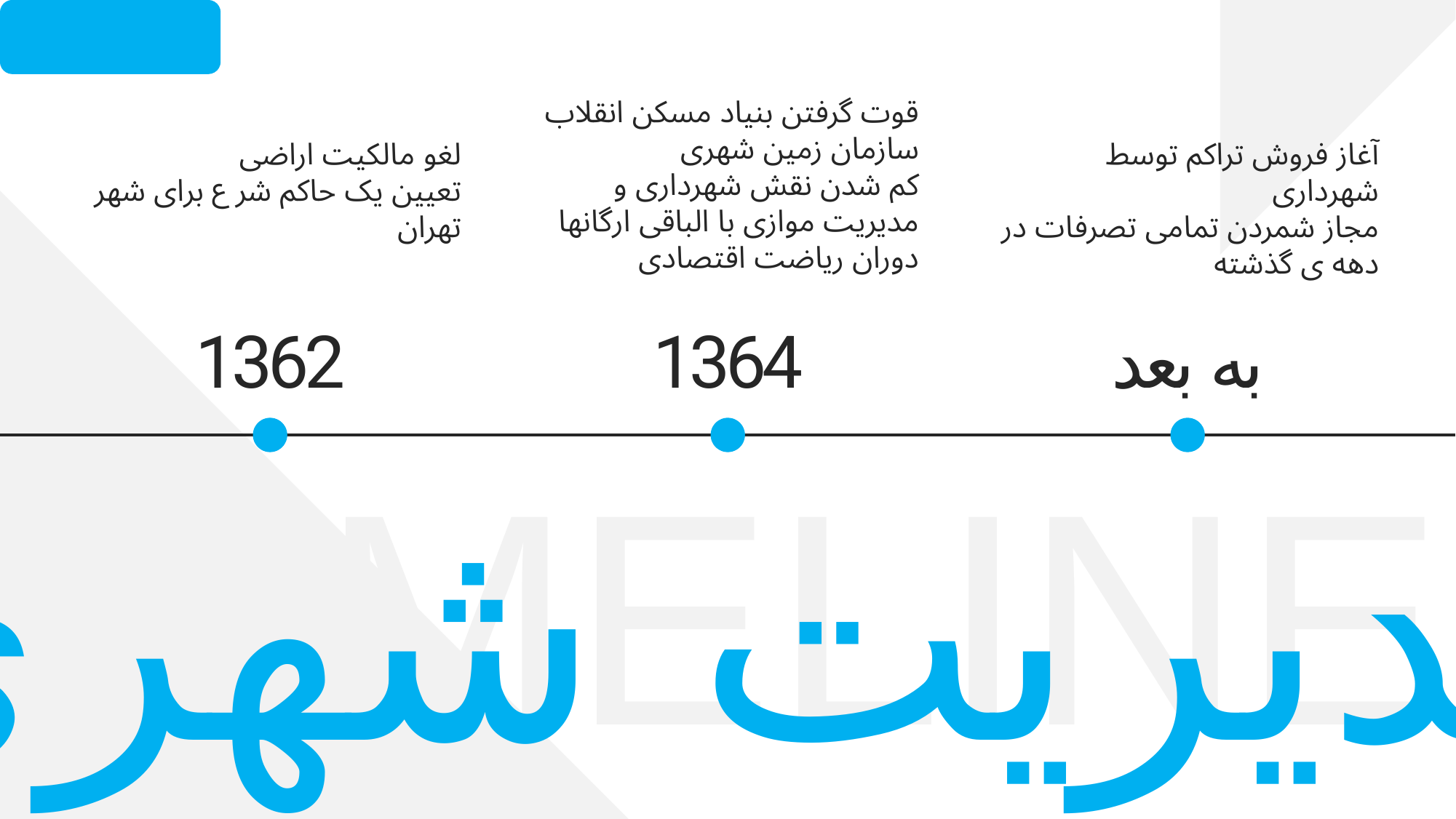

04
قوت گرفتن بنیاد مسکن انقلاب
سازمان زمین شهری
کم شدن نقش شهرداری و مدیریت موازی با الباقی ارگانها
دوران ریاضت اقتصادی

لغو مالکیت اراضی
تعیین یک حاکم شرع برای شهر تهران
آغاز فروش تراکم توسط شهرداری
مجاز شمردن تمامی تصرفات در دهه ی گذشته
1362
1364
به بعد
TIMELINE

مدیریت شهری